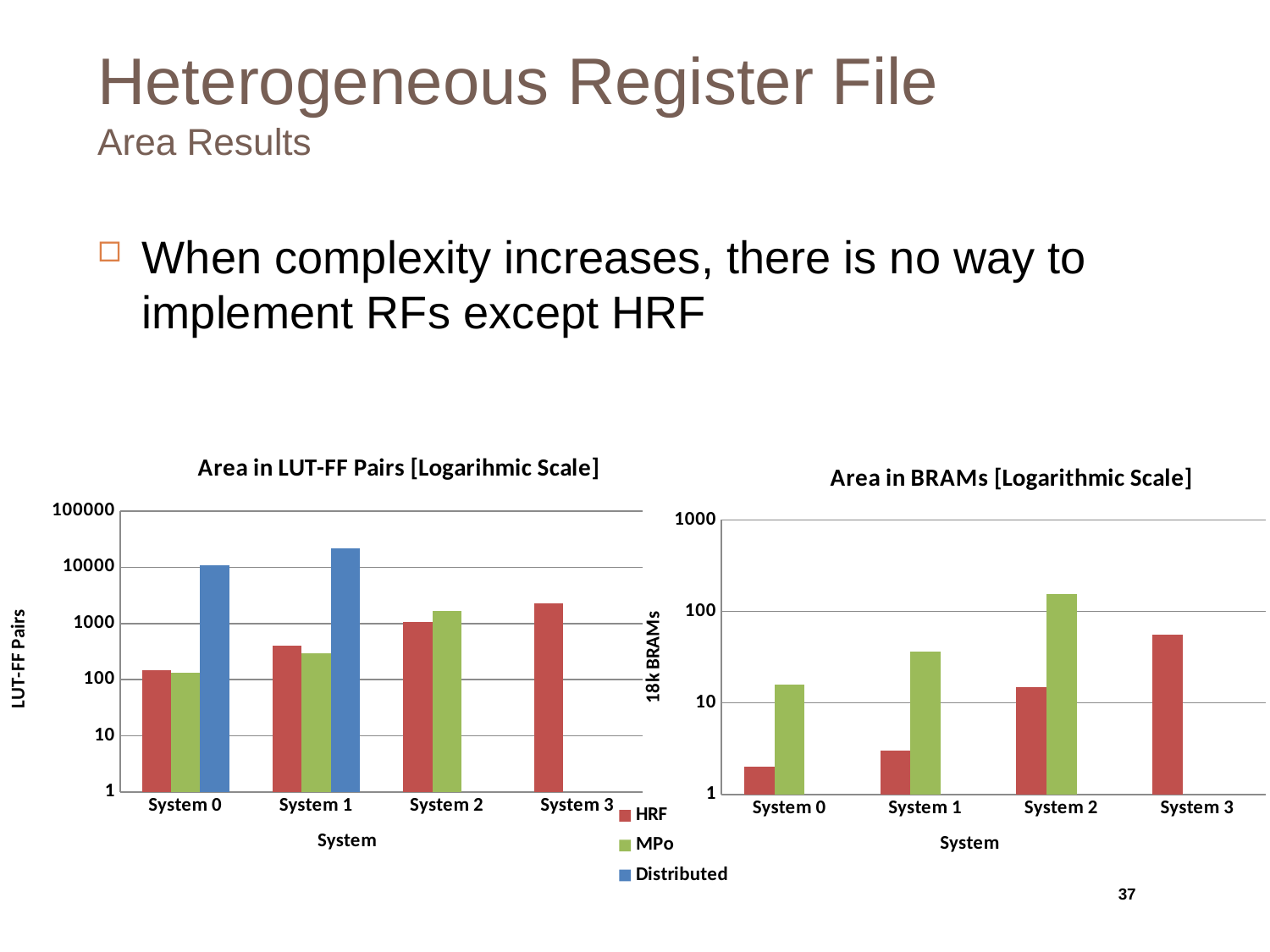

# Heterogeneous Register File Area Results
When complexity increases, there is no way to implement RFs except HRF

### Chart: Area in LUT-FF Pairs [Logarihmic Scale]

| Category | HRF | MPo | Distributed |
|---|---|---|---|
| System 0 | 146.0 | 132.0 | 10910.0 |
| System 1 | 401.0 | 292.0 | 21397.0 |
| System 2 | 1058.0 | 1670.0 | 0.0 |
| System 3 | 2247.0 | 0.0 | 0.0 |

### Chart: Area in BRAMs [Logarithmic Scale]

| Category | HRF | MPo | Distributed |
|---|---|---|---|
| System 0 | 2.0 | 16.0 | 0.0 |
| System 1 | 3.0 | 36.0 | 0.0 |
| System 2 | 15.0 | 156.0 | 0.0 |
| System 3 | 56.0 | 0.0 | 0.0 |
37